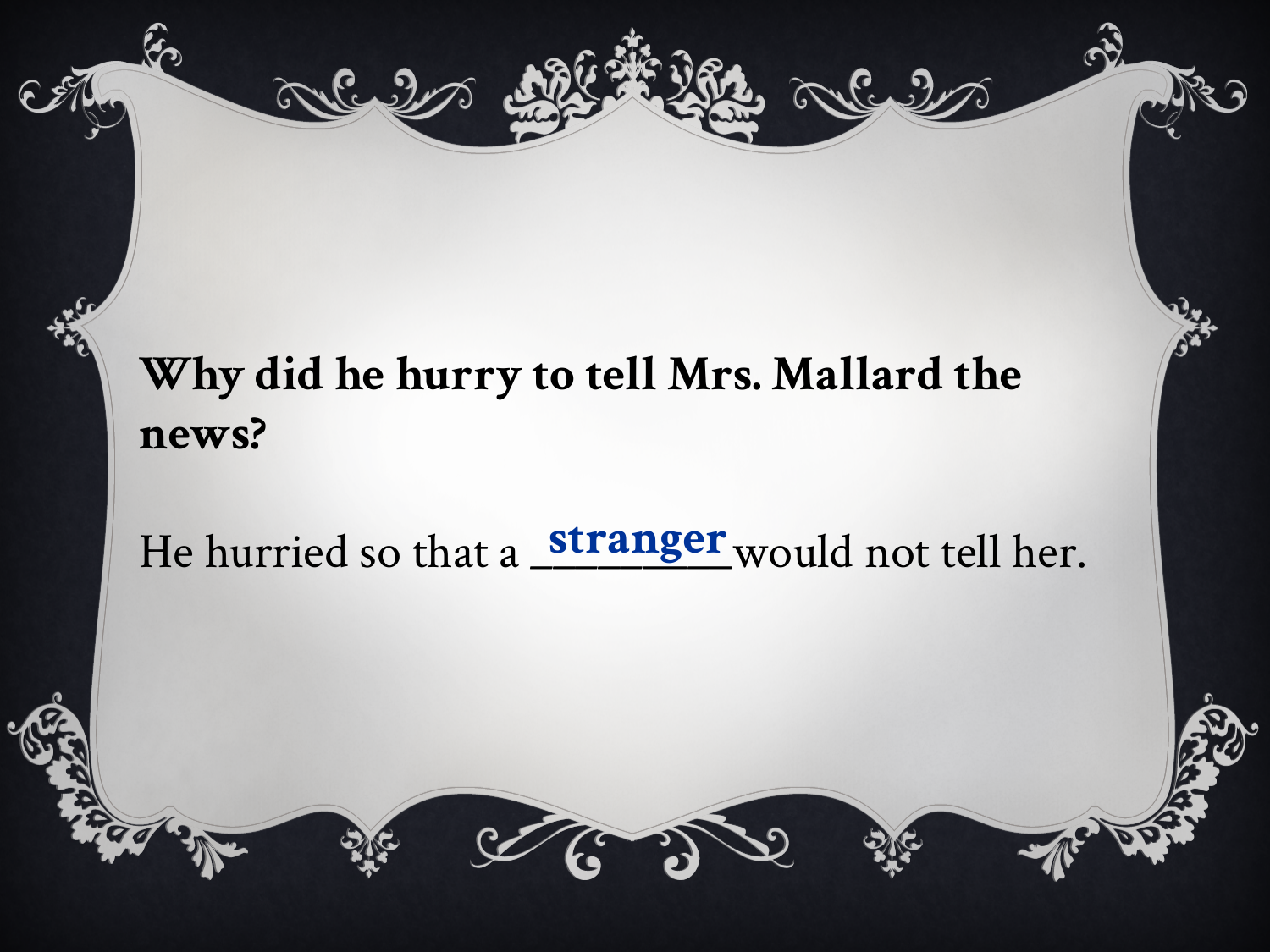

Why did he hurry to tell Mrs. Mallard the news?

He hurried so that a _________would not tell her.

stranger